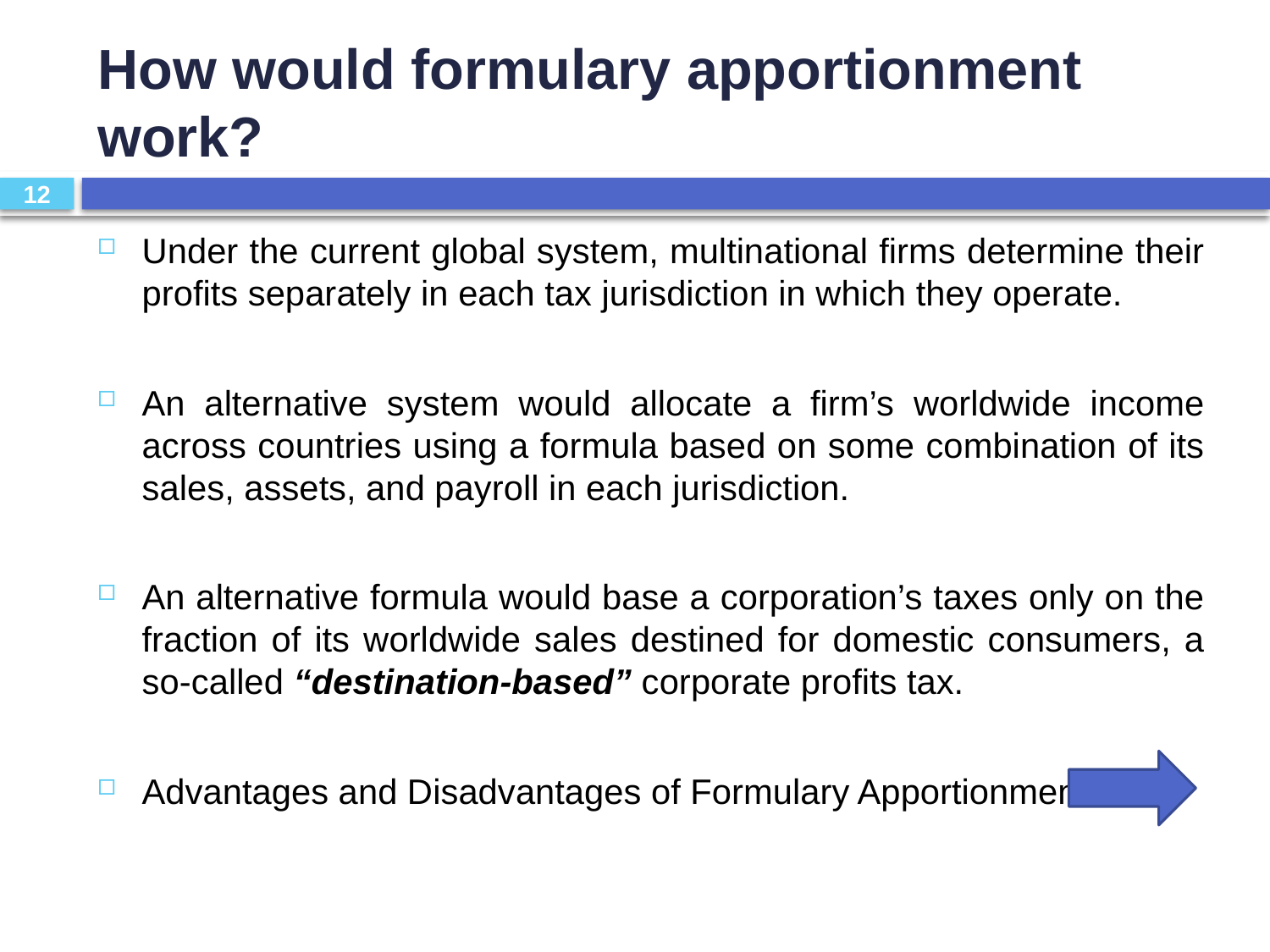

# How would formulary apportionment work?
12
Under the current global system, multinational firms determine their profits separately in each tax jurisdiction in which they operate.

An alternative system would allocate a firm’s worldwide income across countries using a formula based on some combination of its sales, assets, and payroll in each jurisdiction.

An alternative formula would base a corporation’s taxes only on the fraction of its worldwide sales destined for domestic consumers, a so-called “destination-based” corporate profits tax.

Advantages and Disadvantages of Formulary Apportionment